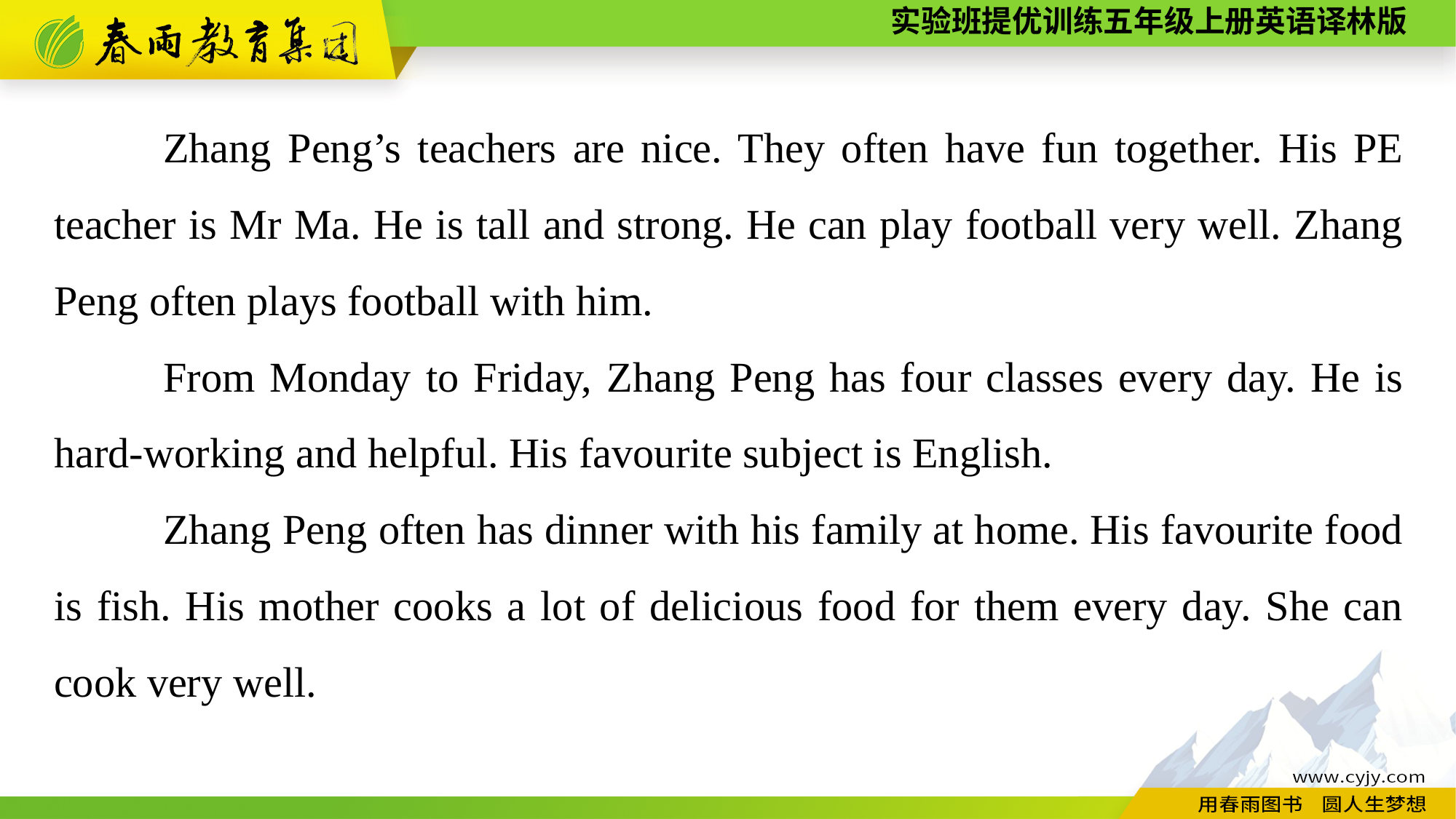

Zhang Peng’s teachers are nice. They often have fun together. His PE teacher is Mr Ma. He is tall and strong. He can play football very well. Zhang Peng often plays football with him.
	From Monday to Friday, Zhang Peng has four classes every day. He is hard-working and helpful. His favourite subject is English.
	Zhang Peng often has dinner with his family at home. His favourite food is fish. His mother cooks a lot of delicious food for them every day. She can cook very well.